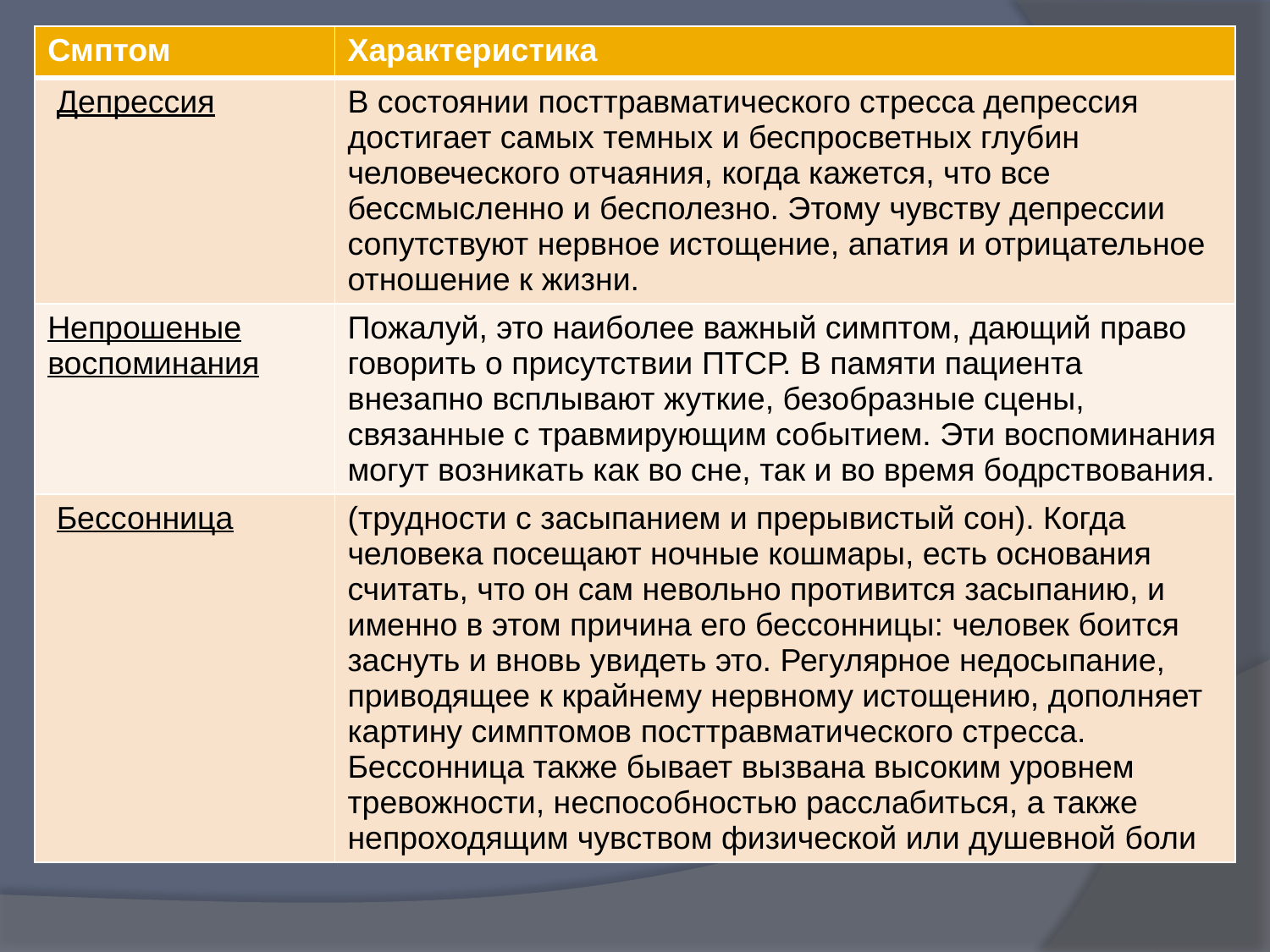

| Смптом | Характеристика |
| --- | --- |
| Депрессия | В состоянии посттравматического стресса депрессия достигает самых темных и беспросветных глубин человеческого отчаяния, когда кажется, что все бессмысленно и бесполезно. Этому чувству депрессии сопутствуют нервное истощение, апатия и отрицательное отношение к жизни. |
| Непрошеные воспоминания | Пожалуй, это наиболее важный симптом, дающий право говорить о присутствии ПТСР. В памяти пациента внезапно всплывают жуткие, безобразные сцены, связанные с травмирующим событием. Эти воспоминания могут возникать как во сне, так и во время бодрствования. |
| Бессонница | (трудности с засыпанием и прерывистый сон). Когда человека посещают ночные кошмары, есть основания считать, что он сам невольно противится засыпанию, и именно в этом причина его бессонницы: человек боится заснуть и вновь увидеть это. Регулярное недосыпание, приводящее к крайнему нервному истощению, дополняет картину симптомов посттравматического стресса. Бессонница также бывает вызвана высоким уровнем тревожности, неспособностью расслабиться, а также непроходящим чувством физической или душевной боли |